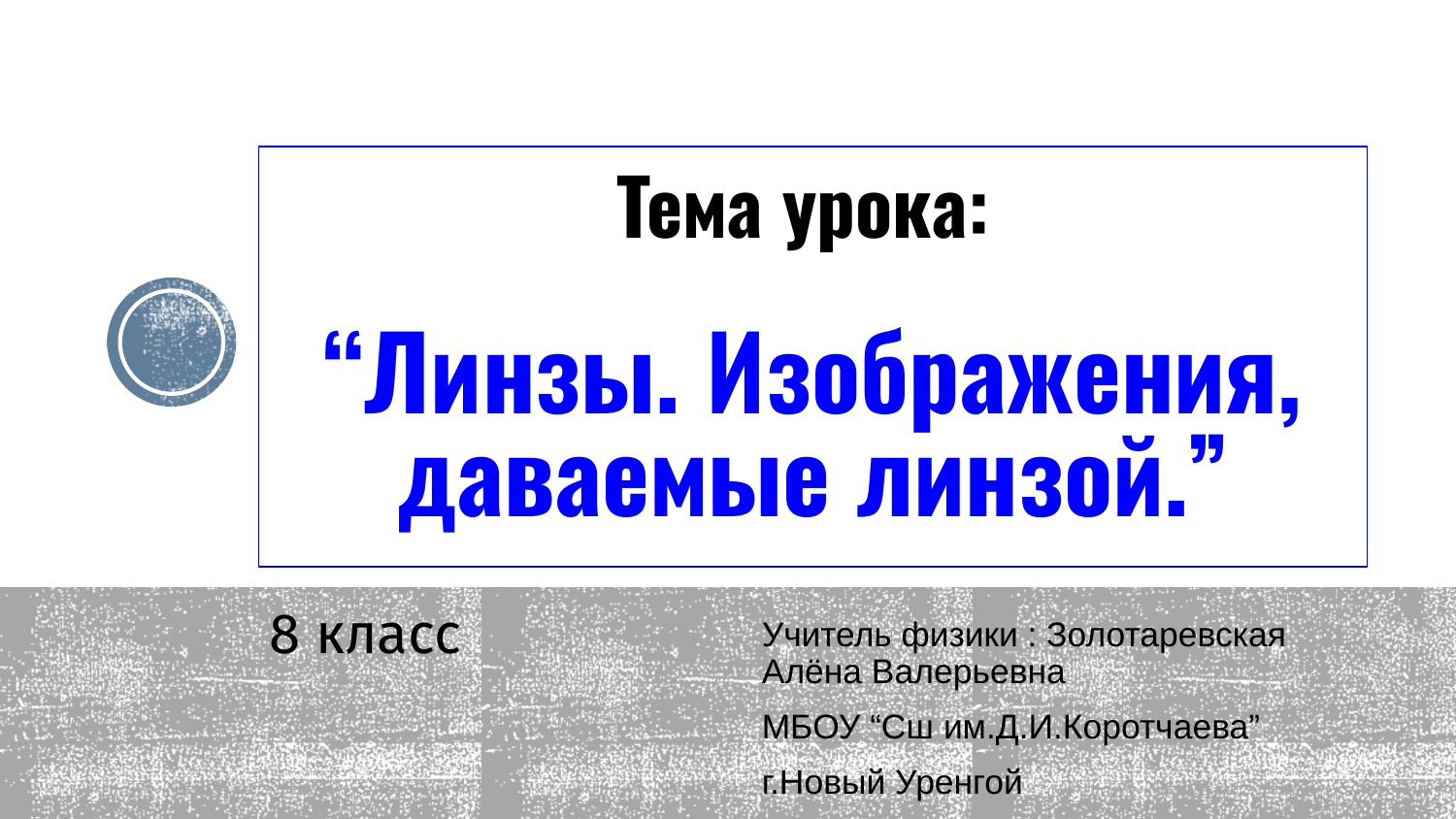

# Тема урока:

“Линзы. Изображения, даваемые линзой.”
8 класс

Учитель физики : Золотаревская Алёна Валерьевна
МБОУ “Сш им.Д.И.Коротчаева”
г.Новый Уренгой